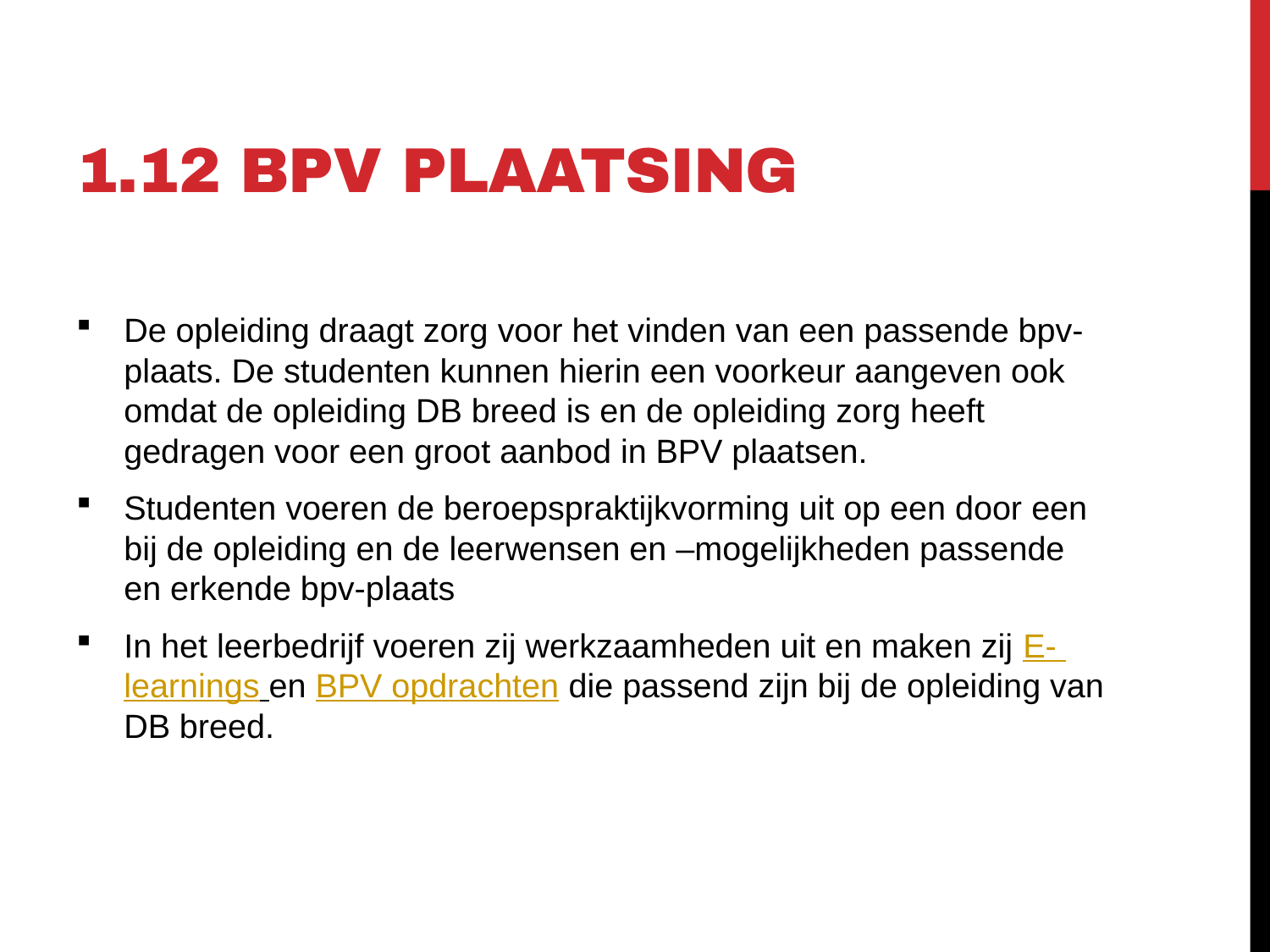

# 1.12 BPV plaatsing

De opleiding draagt zorg voor het vinden van een passende bpv-plaats. De studenten kunnen hierin een voorkeur aangeven ook omdat de opleiding DB breed is en de opleiding zorg heeft gedragen voor een groot aanbod in BPV plaatsen.
Studenten voeren de beroepspraktijkvorming uit op een door een bij de opleiding en de leerwensen en –mogelijkheden passende en erkende bpv-plaats
In het leerbedrijf voeren zij werkzaamheden uit en maken zij E- learnings en BPV opdrachten die passend zijn bij de opleiding van DB breed.